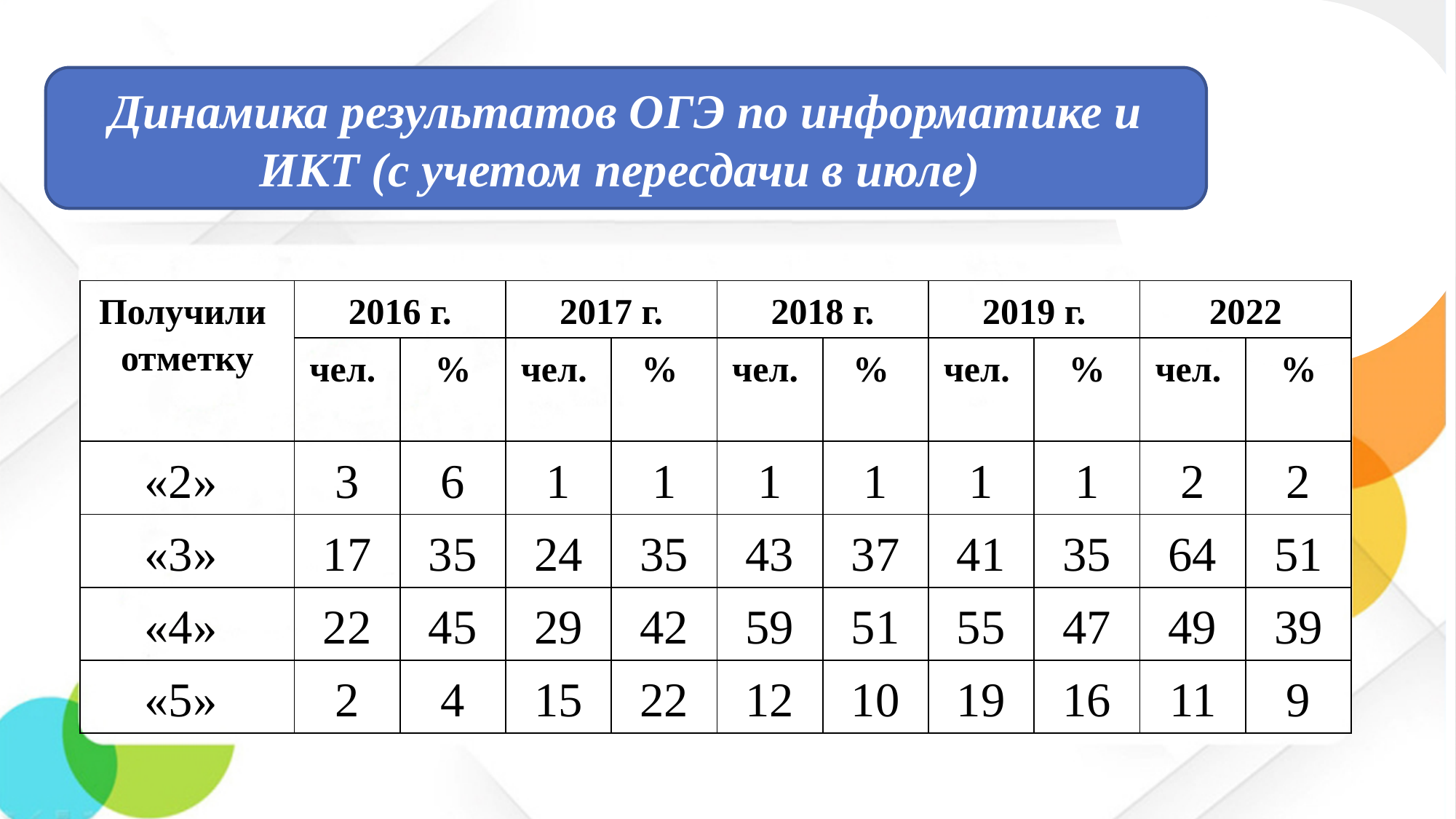

Динамика результатов ОГЭ по информатике и ИКТ (с учетом пересдачи в июле)
| Получили отметку | 2016 г. |  | 2017 г. |  | 2018 г. |  | 2019 г. |  | 2022 |  |
| --- | --- | --- | --- | --- | --- | --- | --- | --- | --- | --- |
|  | чел. | % | чел. | % | чел. | % | чел. | % | чел. | % |
| «2» | 3 | 6 | 1 | 1 | 1 | 1 | 1 | 1 | 2 | 2 |
| «3» | 17 | 35 | 24 | 35 | 43 | 37 | 41 | 35 | 64 | 51 |
| «4» | 22 | 45 | 29 | 42 | 59 | 51 | 55 | 47 | 49 | 39 |
| «5» | 2 | 4 | 15 | 22 | 12 | 10 | 19 | 16 | 11 | 9 |